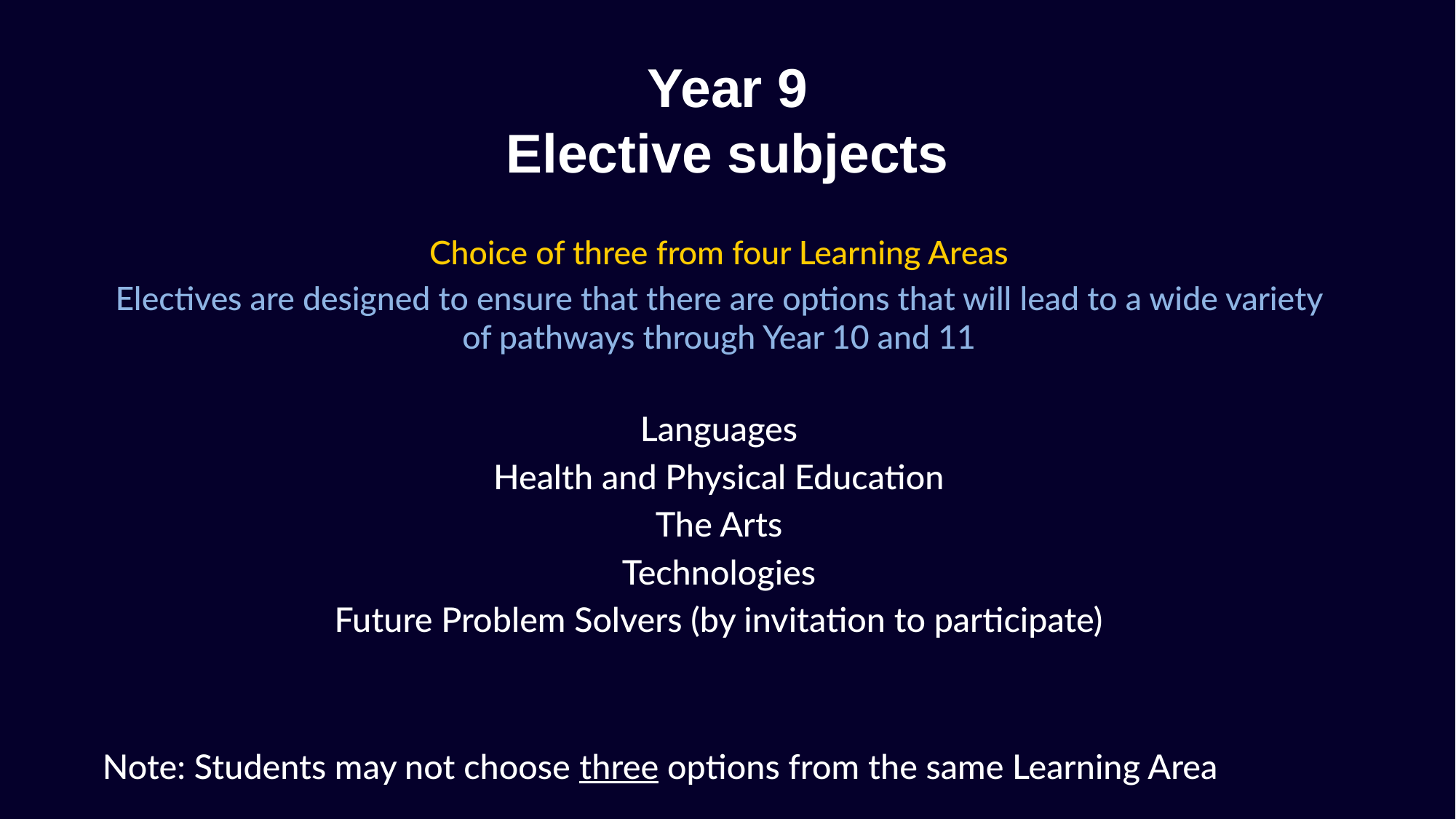

# Year 9 Elective subjects

Choice of three from four Learning Areas
Electives are designed to ensure that there are options that will lead to a wide variety of pathways through Year 10 and 11

Languages
Health and Physical Education
The Arts
Technologies
Future Problem Solvers (by invitation to participate)

Note: Students may not choose three options from the same Learning Area